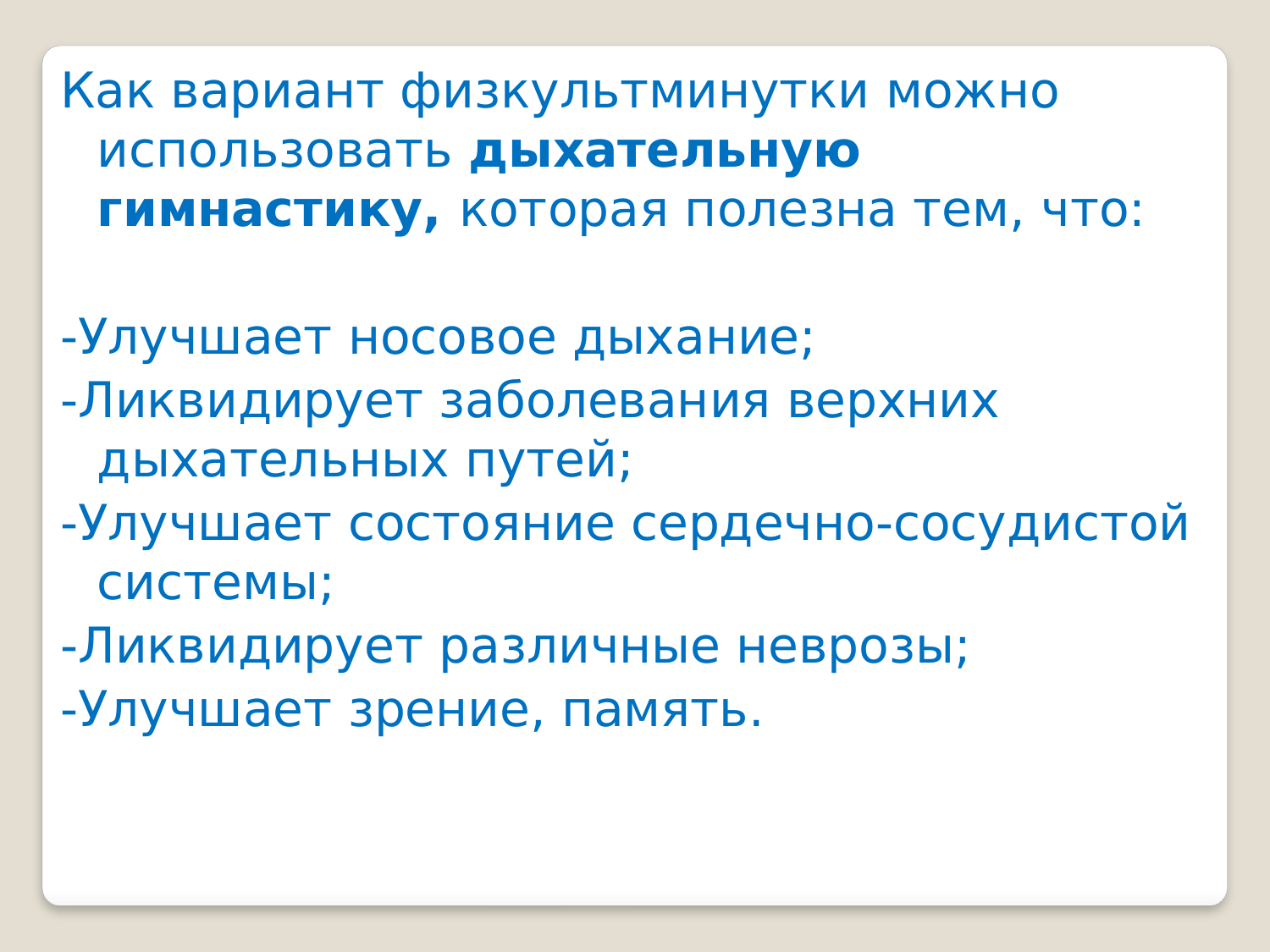

Как вариант физкультминутки можно использовать дыхательную гимнастику, которая полезна тем, что:

-Улучшает носовое дыхание;
-Ликвидирует заболевания верхних дыхательных путей;
-Улучшает состояние сердечно-сосудистой системы;
-Ликвидирует различные неврозы;
-Улучшает зрение, память.